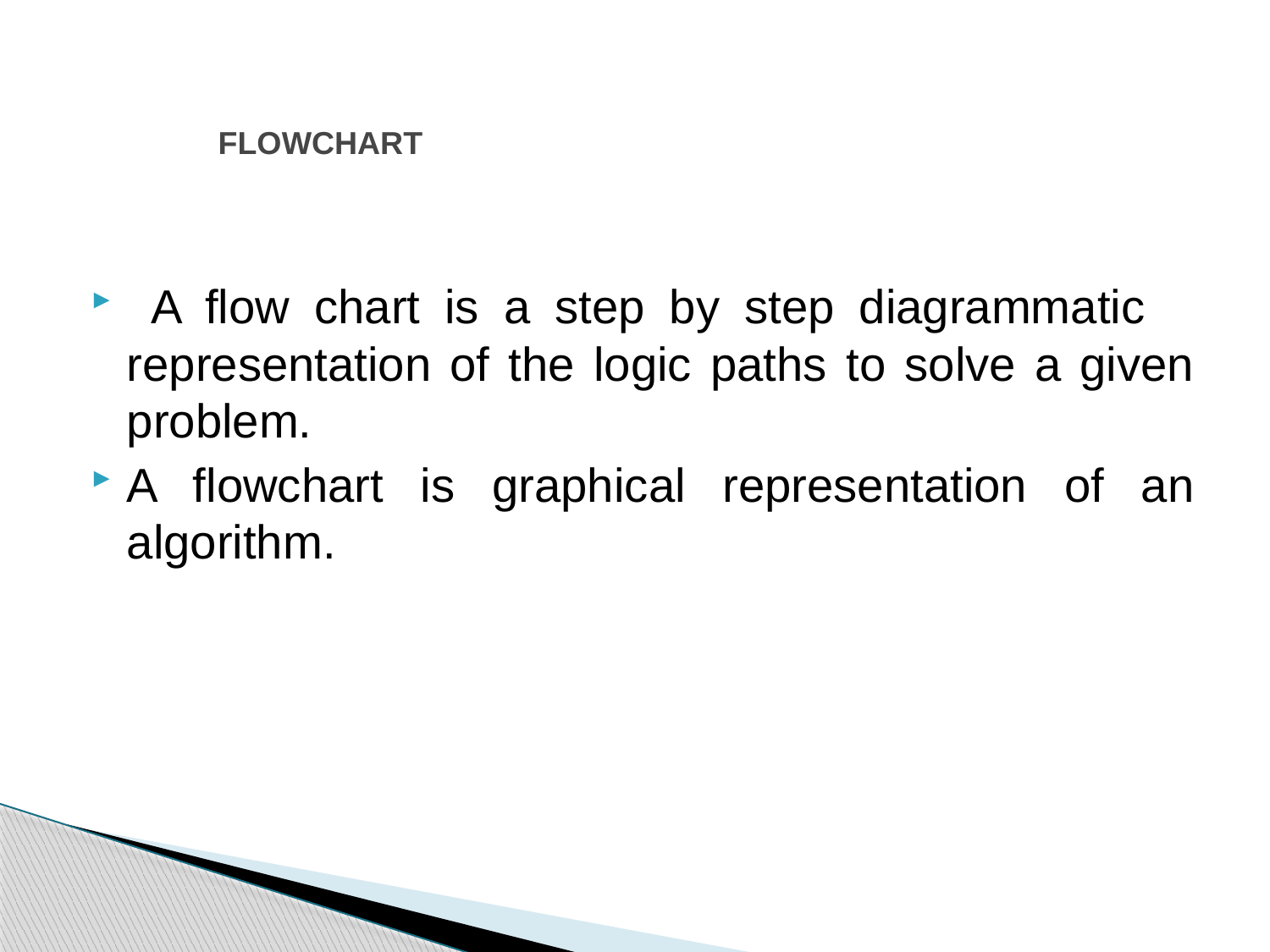

# FLOWCHART

 A flow chart is a step by step diagrammatic   representation of the logic paths to solve a given problem.
A flowchart is graphical representation of an algorithm.